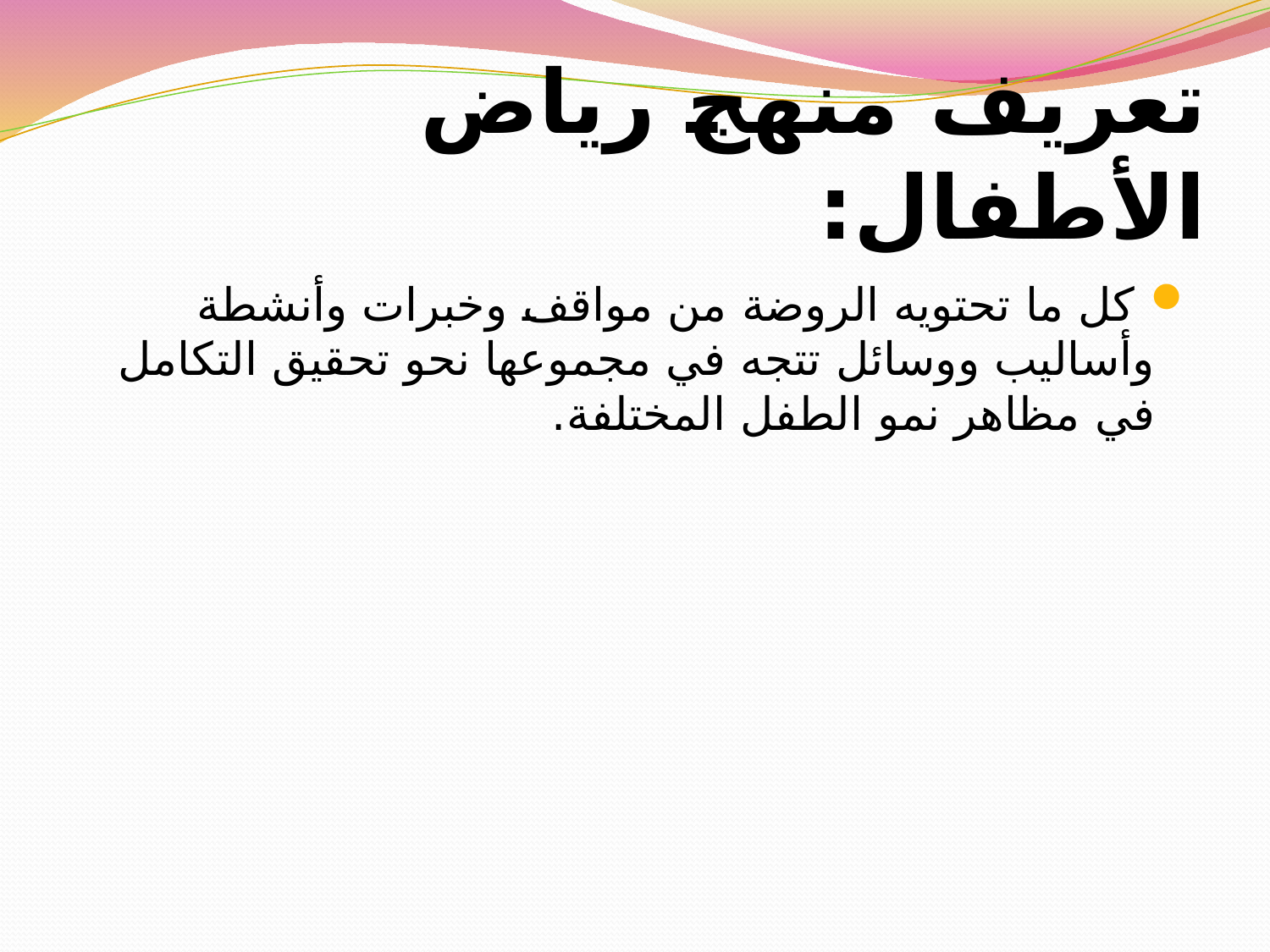

# تعريف منهج رياض الأطفال:
 كل ما تحتويه الروضة من مواقف وخبرات وأنشطة وأساليب ووسائل تتجه في مجموعها نحو تحقيق التكامل في مظاهر نمو الطفل المختلفة.